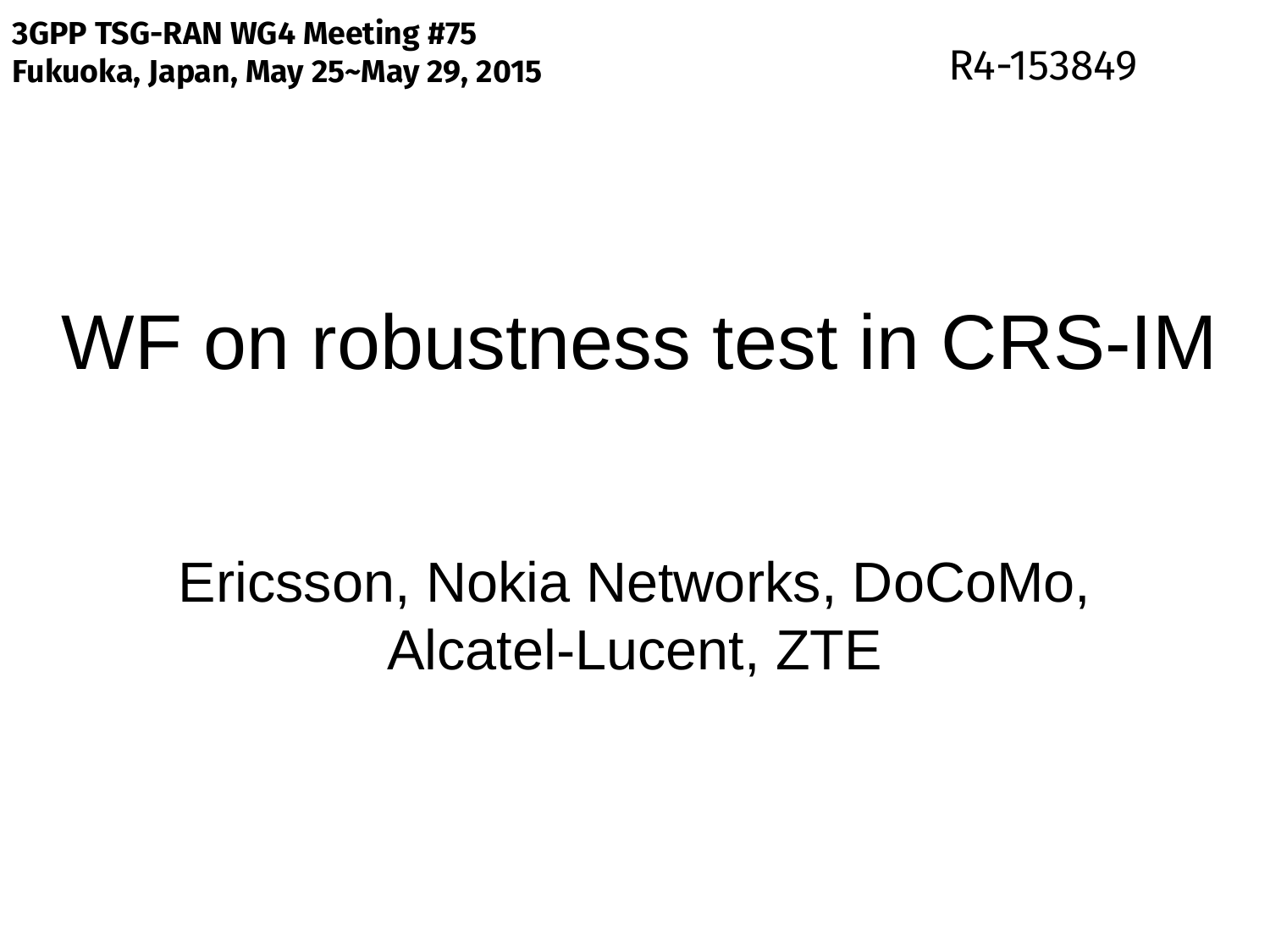

3GPP TSG-RAN WG4 Meeting #75
Fukuoka, Japan, May 25~May 29, 2015
R4-153849
# WF on robustness test in CRS-IM
Ericsson, Nokia Networks, DoCoMo, Alcatel-Lucent, ZTE